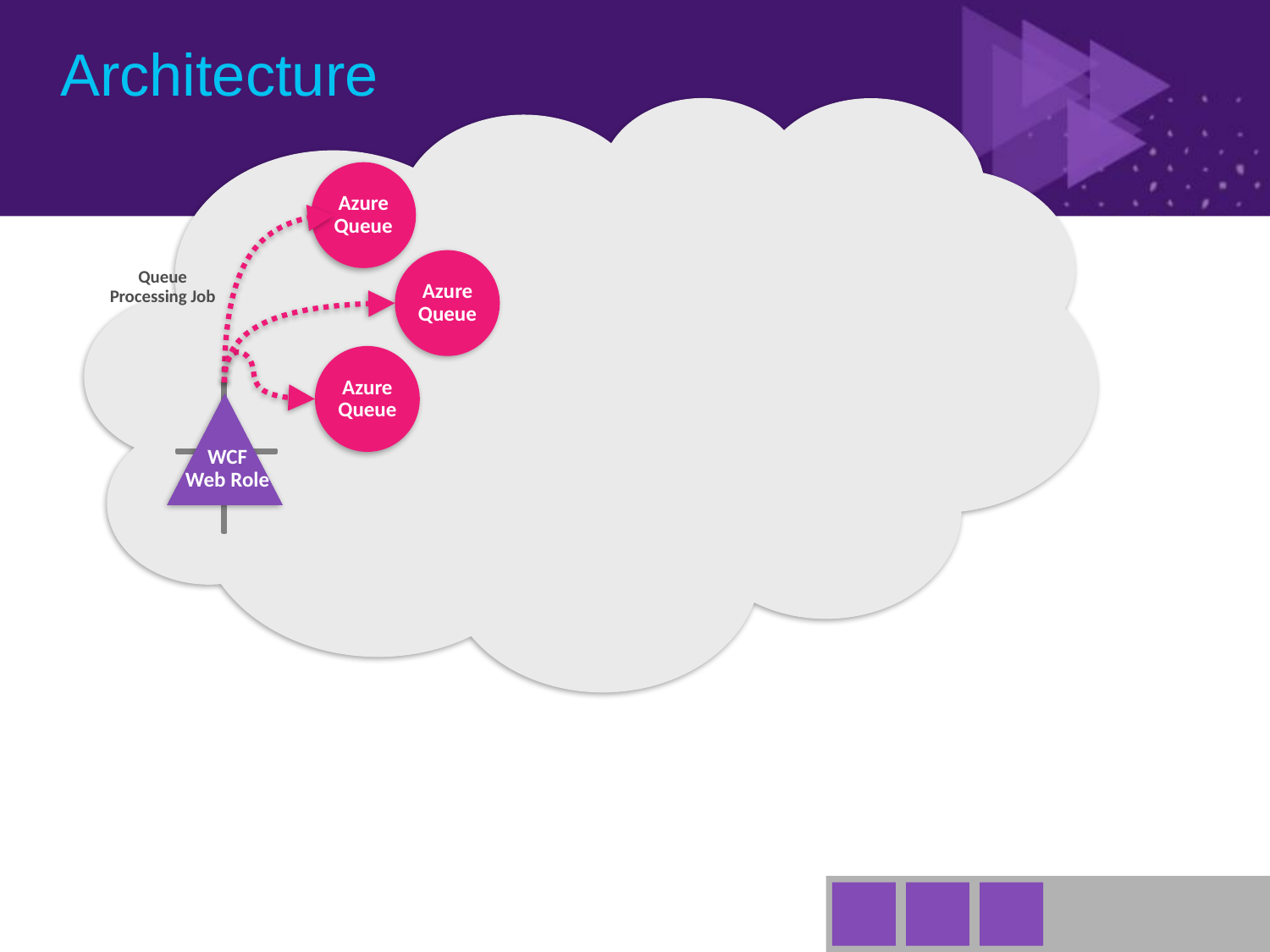

# Architecture

Azure
Queue

Azure
Queue
Queue
Processing Job

Azure
Queue

WCF
Web Role